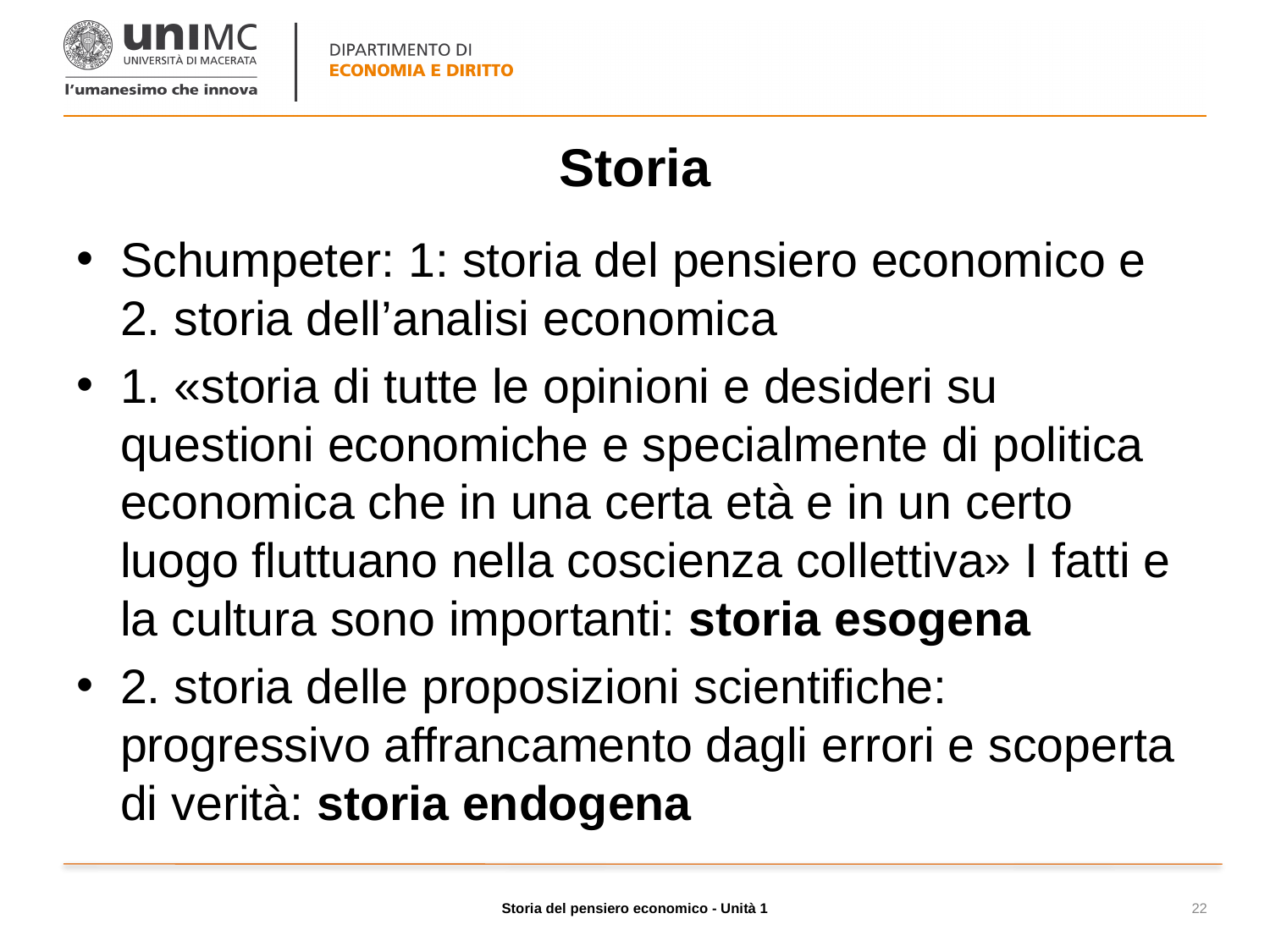

# Storia
Schumpeter: 1: storia del pensiero economico e 2. storia dell’analisi economica
1. «storia di tutte le opinioni e desideri su questioni economiche e specialmente di politica economica che in una certa età e in un certo luogo fluttuano nella coscienza collettiva» I fatti e la cultura sono importanti: storia esogena
2. storia delle proposizioni scientifiche: progressivo affrancamento dagli errori e scoperta di verità: storia endogena

Storia del pensiero economico - Unità 1
22